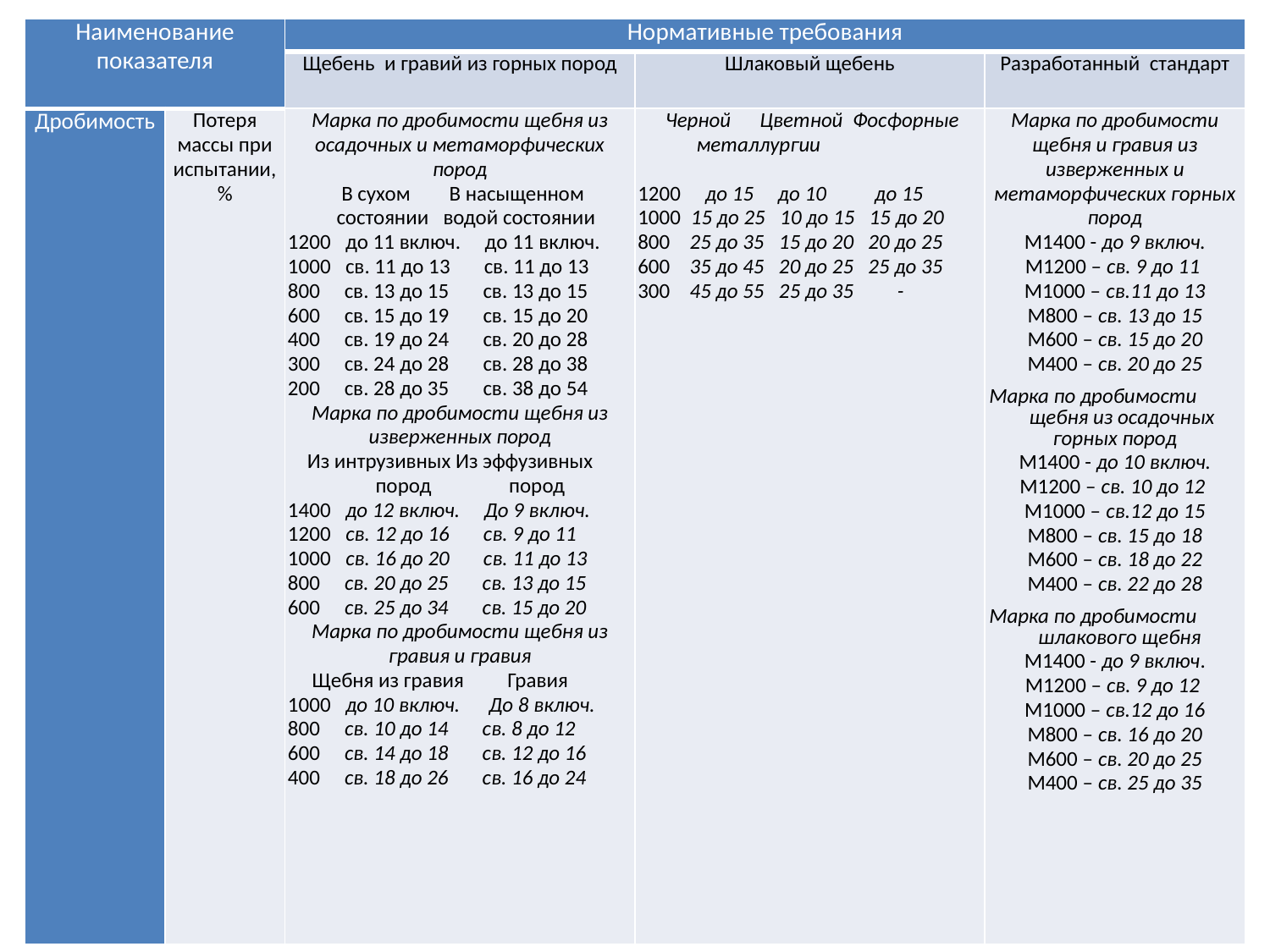

| Наименование показателя |  | Нормативные требования |  |  |
| --- | --- | --- | --- | --- |
|  |  | Щебень и гравий из горных пород | Шлаковый щебень | Разработанный стандарт |
| Дробимость | Потеря массы при испытании, % | Марка по дробимости щебня из осадочных и метаморфических пород В сухом В насыщенном состоянии водой состоянии 1200 до 11 включ. до 11 включ. 1000 св. 11 до 13 св. 11 до 13 800 св. 13 до 15 св. 13 до 15 600 св. 15 до 19 св. 15 до 20 400 св. 19 до 24 св. 20 до 28 300 св. 24 до 28 св. 28 до 38 200 св. 28 до 35 св. 38 до 54 Марка по дробимости щебня из изверженных пород Из интрузивных Из эффузивных пород пород 1400 до 12 включ. До 9 включ. 1200 св. 12 до 16 св. 9 до 11 1000 св. 16 до 20 св. 11 до 13 800 св. 20 до 25 св. 13 до 15 600 св. 25 до 34 св. 15 до 20 Марка по дробимости щебня из гравия и гравия Щебня из гравия Гравия 1000 до 10 включ. До 8 включ. 800 св. 10 до 14 св. 8 до 12 600 св. 14 до 18 св. 12 до 16 400 св. 18 до 26 св. 16 до 24 | Черной Цветной Фосфорные металлургии 1200 до 15 до 10 до 15 1000 15 до 25 10 до 15 15 до 20 800 25 до 35 15 до 20 20 до 25 600 35 до 45 20 до 25 25 до 35 300 45 до 55 25 до 35 - | Марка по дробимости щебня и гравия из изверженных и метаморфических горных пород М1400 - до 9 включ. М1200 – св. 9 до 11 М1000 – св.11 до 13 М800 – св. 13 до 15 М600 – св. 15 до 20 М400 – св. 20 до 25 Марка по дробимости щебня из осадочных горных пород М1400 - до 10 включ. М1200 – св. 10 до 12 М1000 – св.12 до 15 М800 – св. 15 до 18 М600 – св. 18 до 22 М400 – св. 22 до 28 Марка по дробимости шлакового щебня М1400 - до 9 включ. М1200 – св. 9 до 12 М1000 – св.12 до 16 М800 – св. 16 до 20 М600 – св. 20 до 25 М400 – св. 25 до 35 |

7